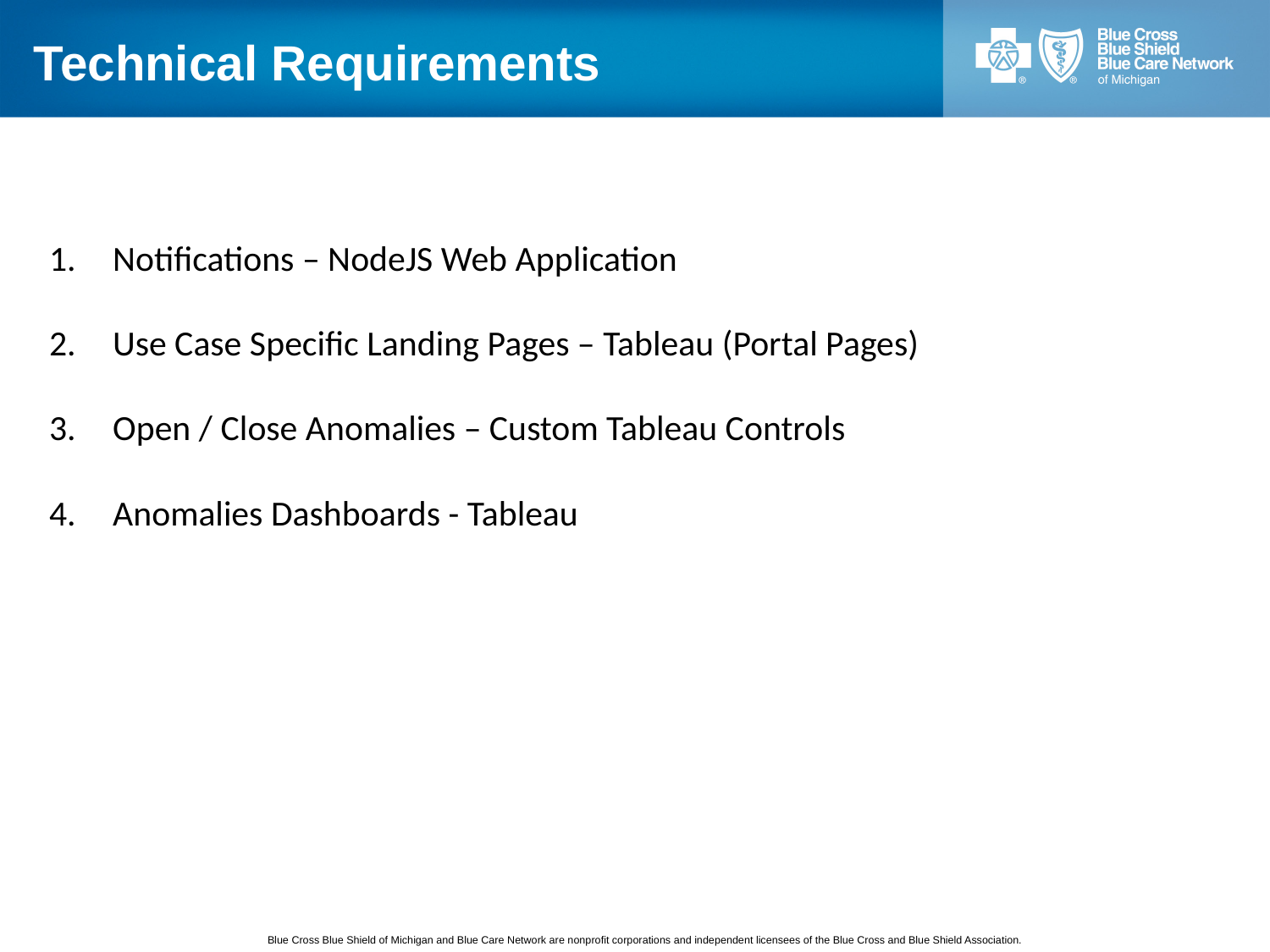

# Technical Requirements
Notifications – NodeJS Web Application
Use Case Specific Landing Pages – Tableau (Portal Pages)
Open / Close Anomalies – Custom Tableau Controls
Anomalies Dashboards - Tableau
Blue Cross Blue Shield of Michigan and Blue Care Network are nonprofit corporations and independent licensees of the Blue Cross and Blue Shield Association.